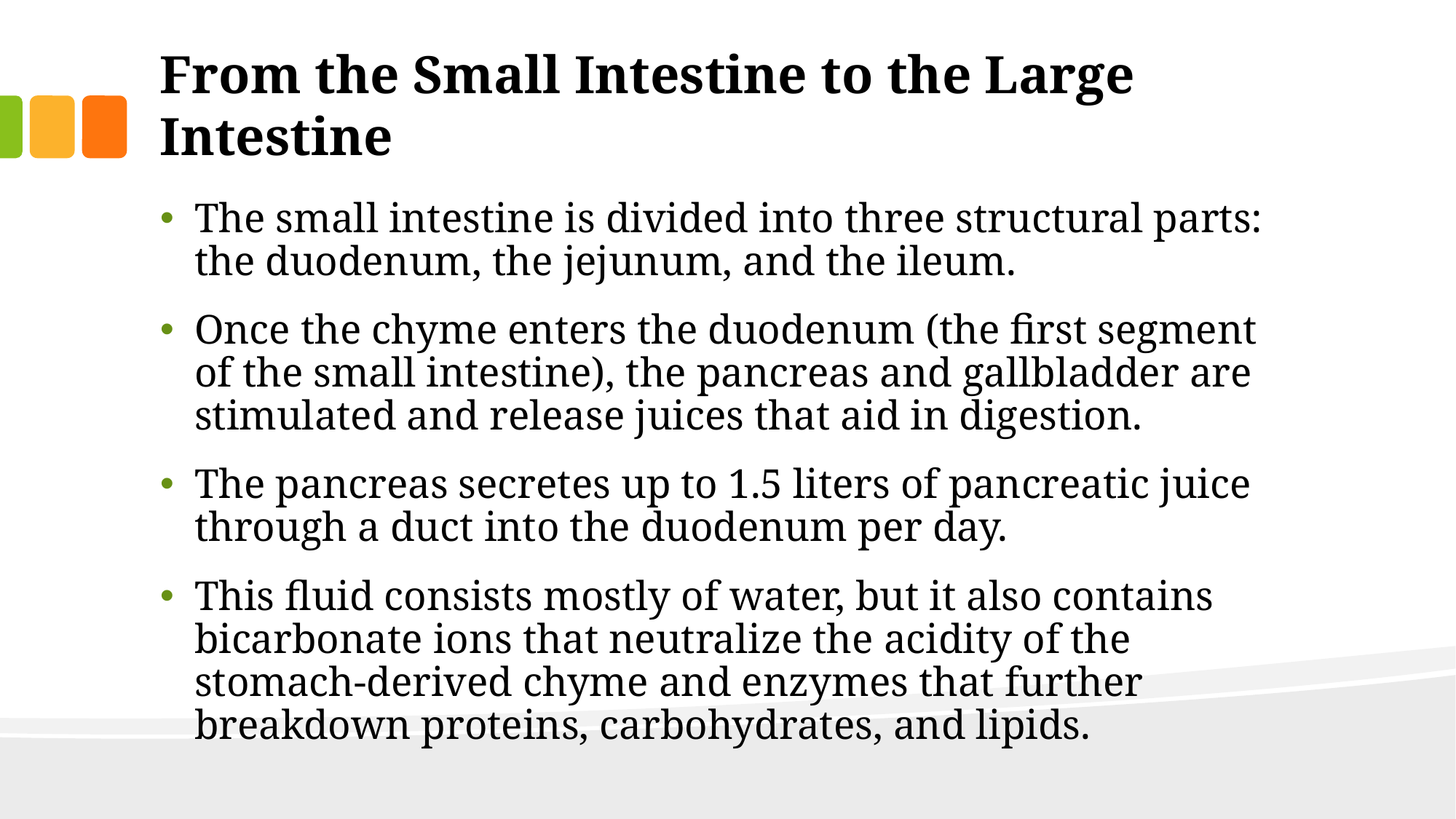

# From the Small Intestine to the Large Intestine
The small intestine is divided into three structural parts: the duodenum, the jejunum, and the ileum.
Once the chyme enters the duodenum (the first segment of the small intestine), the pancreas and gallbladder are stimulated and release juices that aid in digestion.
The pancreas secretes up to 1.5 liters of pancreatic juice through a duct into the duodenum per day.
This fluid consists mostly of water, but it also contains bicarbonate ions that neutralize the acidity of the stomach-derived chyme and enzymes that further breakdown proteins, carbohydrates, and lipids.